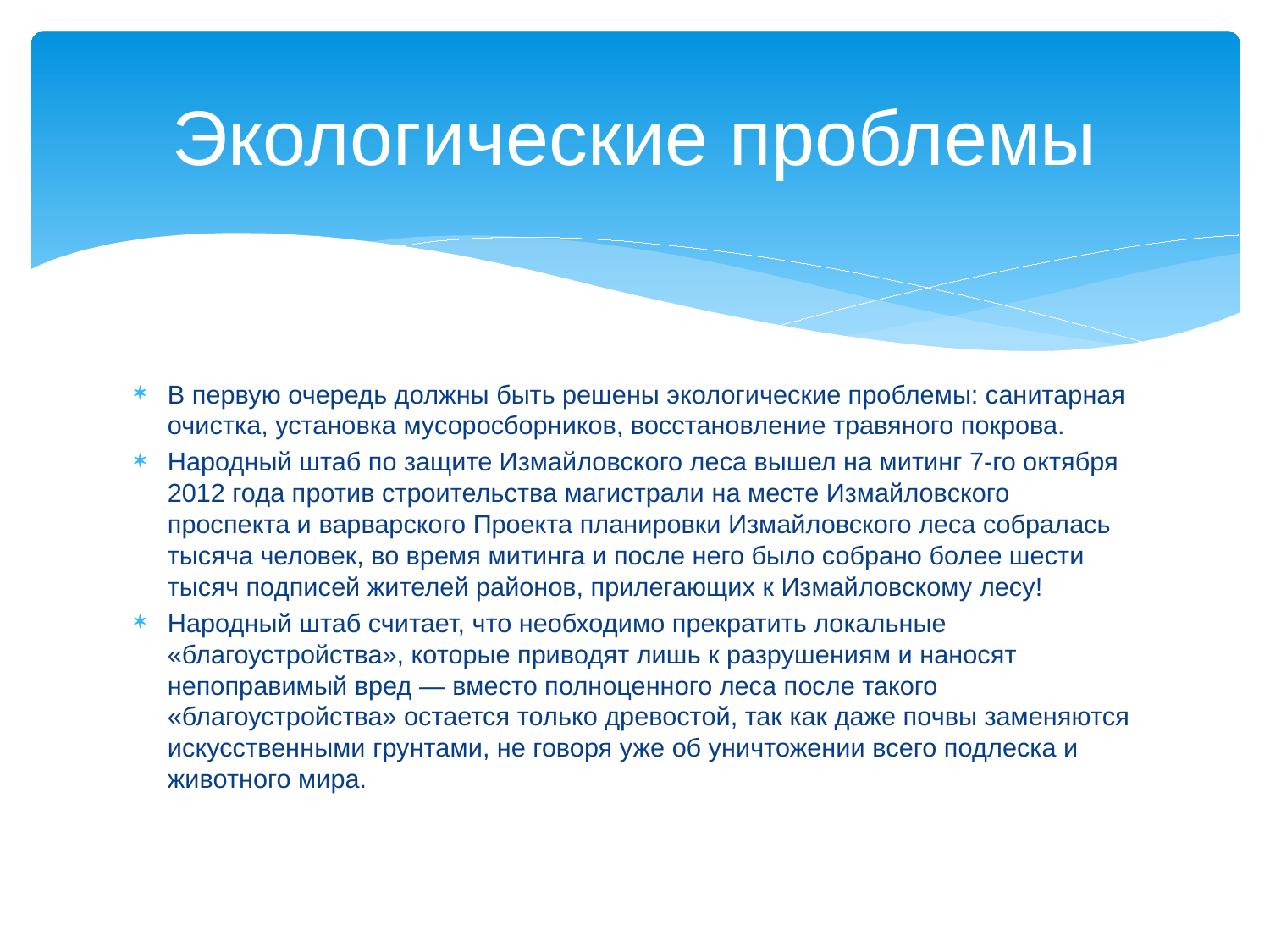

# Экологические проблемы
В первую очередь должны быть решены экологические проблемы: санитарная очистка, установка мусоросборников, восстановление травяного покрова.
Народный штаб по защите Измайловского леса вышел на митинг 7-го октября 2012 года против строительства магистрали на месте Измайловского проспекта и варварского Проекта планировки Измайловского леса собралась тысяча человек, во время митинга и после него было собрано более шести тысяч подписей жителей районов, прилегающих к Измайловскому лесу!
Народный штаб считает, что необходимо прекратить локальные «благоустройства», которые приводят лишь к разрушениям и наносят непоправимый вред — вместо полноценного леса после такого «благоустройства» остается только древостой, так как даже почвы заменяются искусственными грунтами, не говоря уже об уничтожении всего подлеска и животного мира.